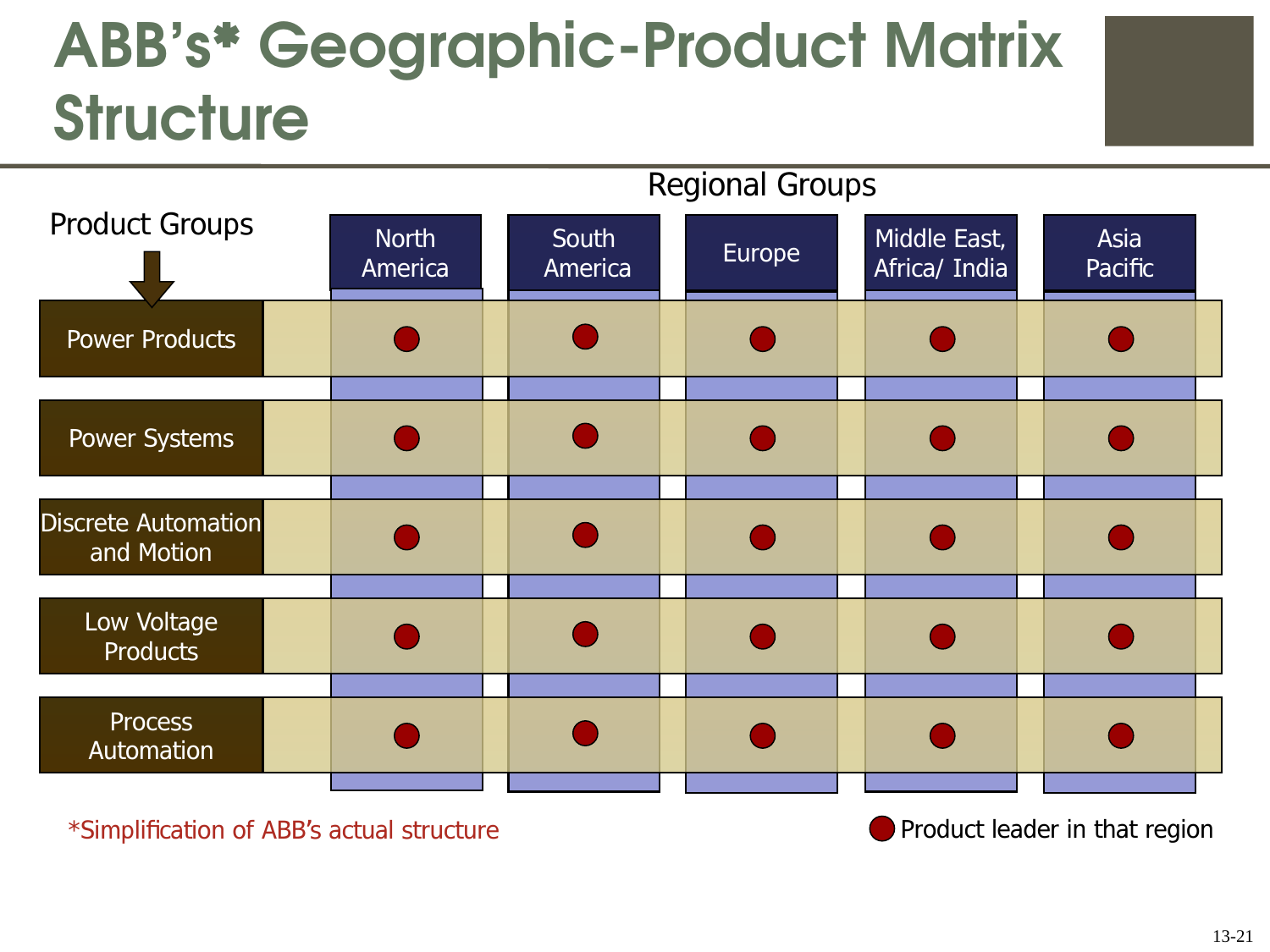

# ABB’s* Geographic-Product Matrix Structure
Regional Groups
Product Groups
North America
South
 America
Europe
Middle East, Africa/ India
Asia
Pacific

Power Products

Power Systems

Discrete Automation and Motion

Low Voltage
Products

Process
Automation

*Simplification of ABB’s actual structure
Product leader in that region